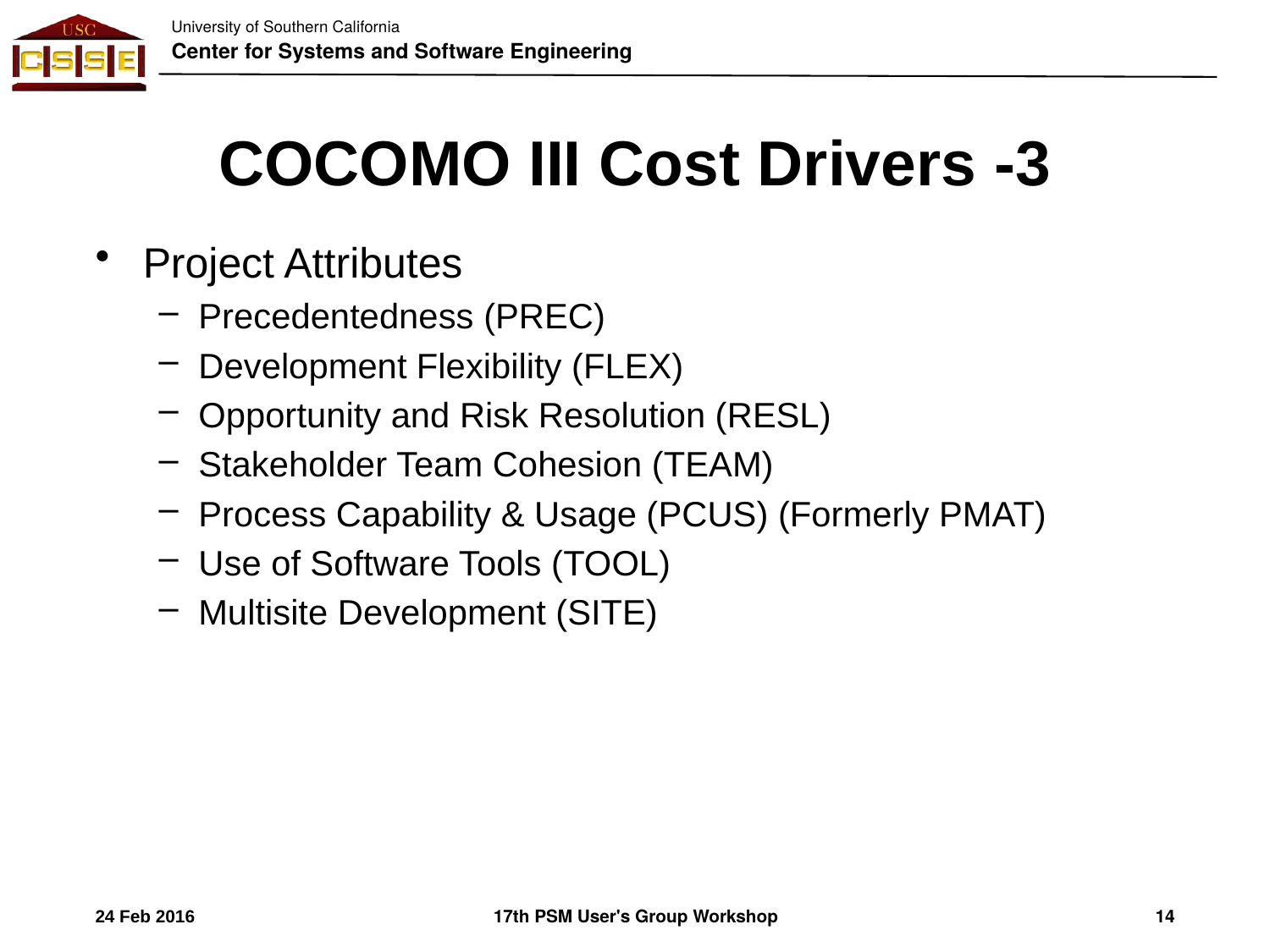

# COCOMO III Cost Drivers -3
Project Attributes
Precedentedness (PREC)
Development Flexibility (FLEX)
Opportunity and Risk Resolution (RESL)
Stakeholder Team Cohesion (TEAM)
Process Capability & Usage (PCUS) (Formerly PMAT)
Use of Software Tools (TOOL)
Multisite Development (SITE)

24 Feb 2016
14
17th PSM User's Group Workshop